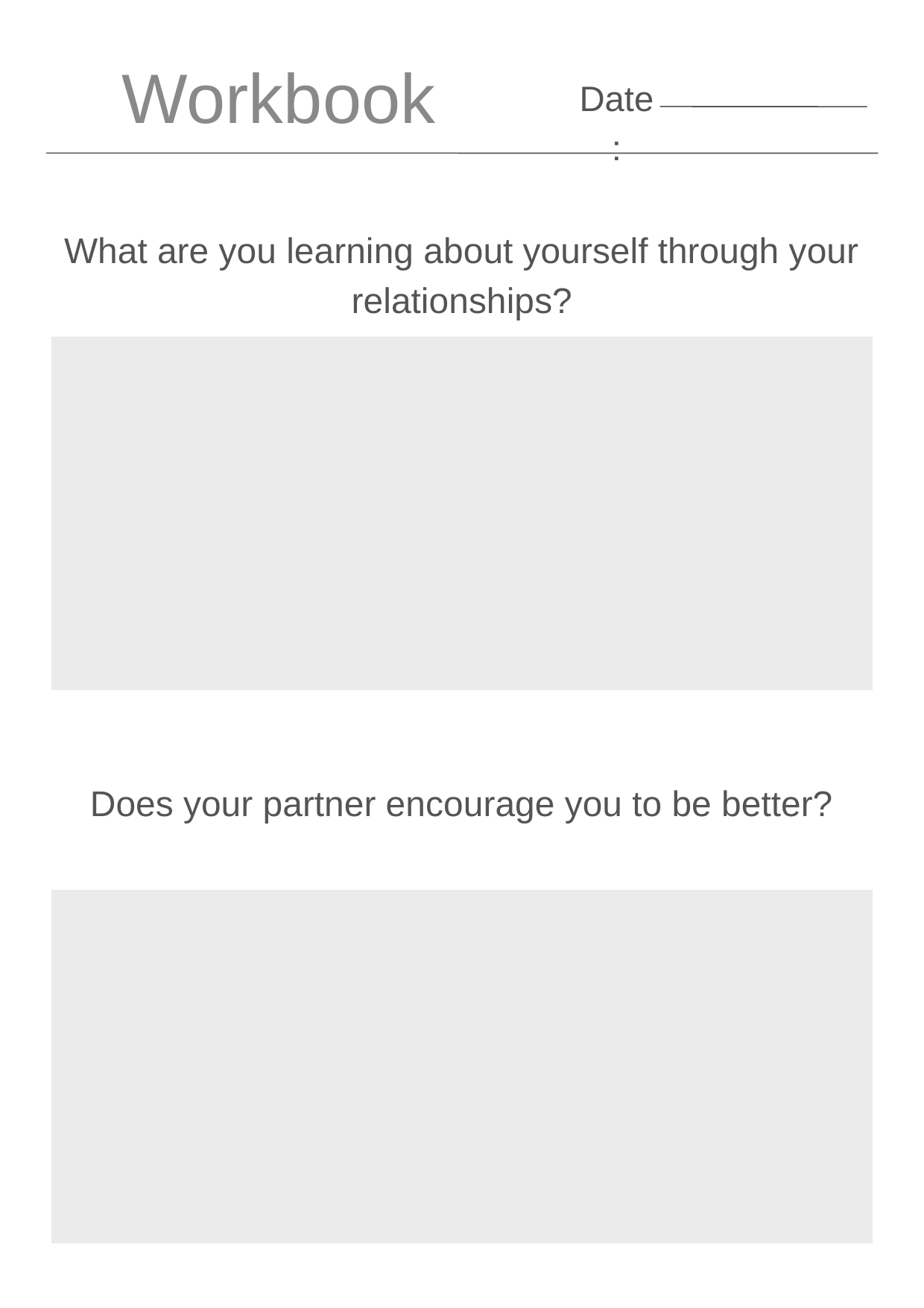

Workbook
Date:

What are you learning about yourself through your relationships?

Does your partner encourage you to be better?